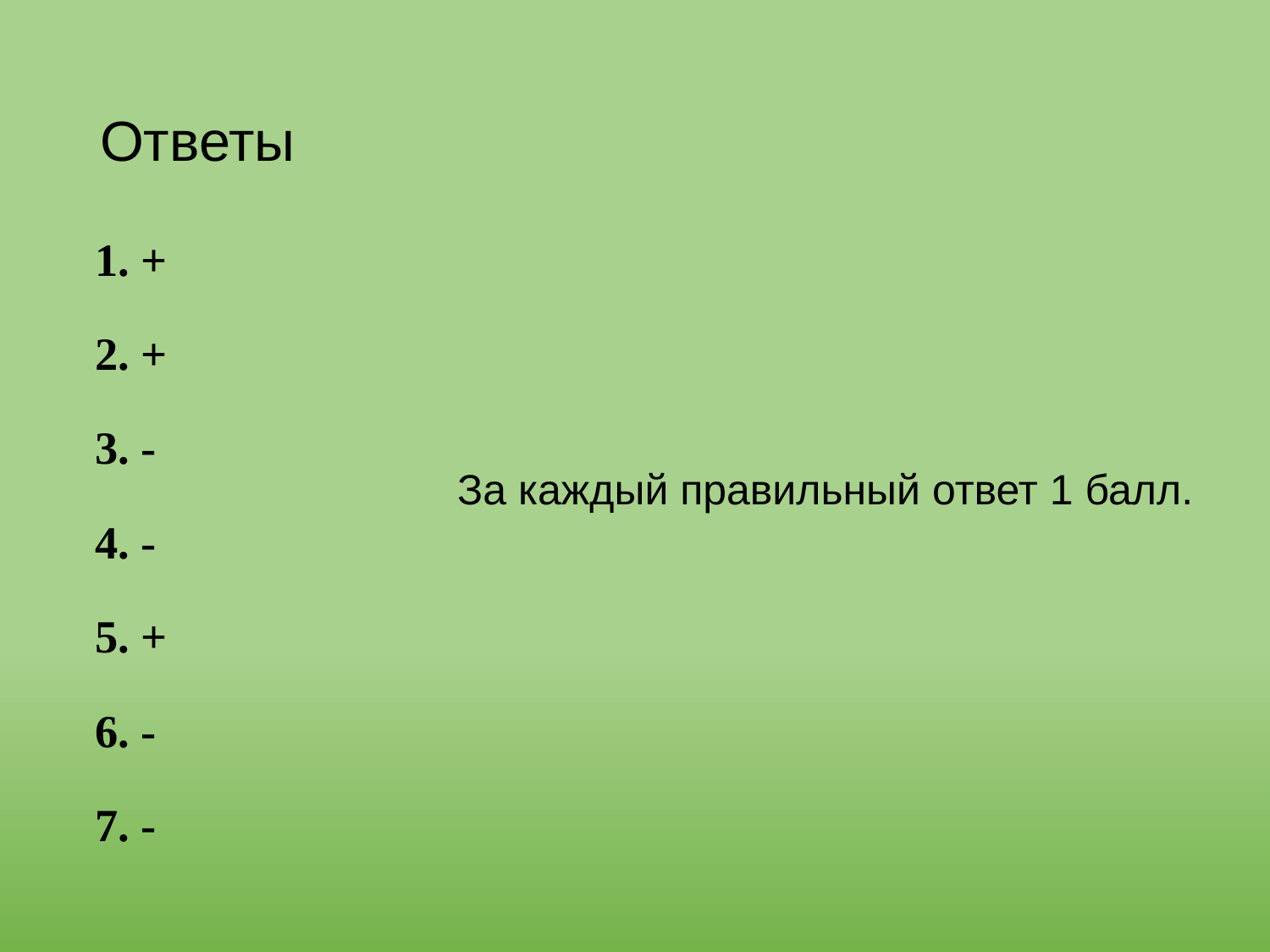

# Ответы
1. +
2. +
3. -
4. -
5. +
6. -
7. -

За каждый правильный ответ 1 балл.